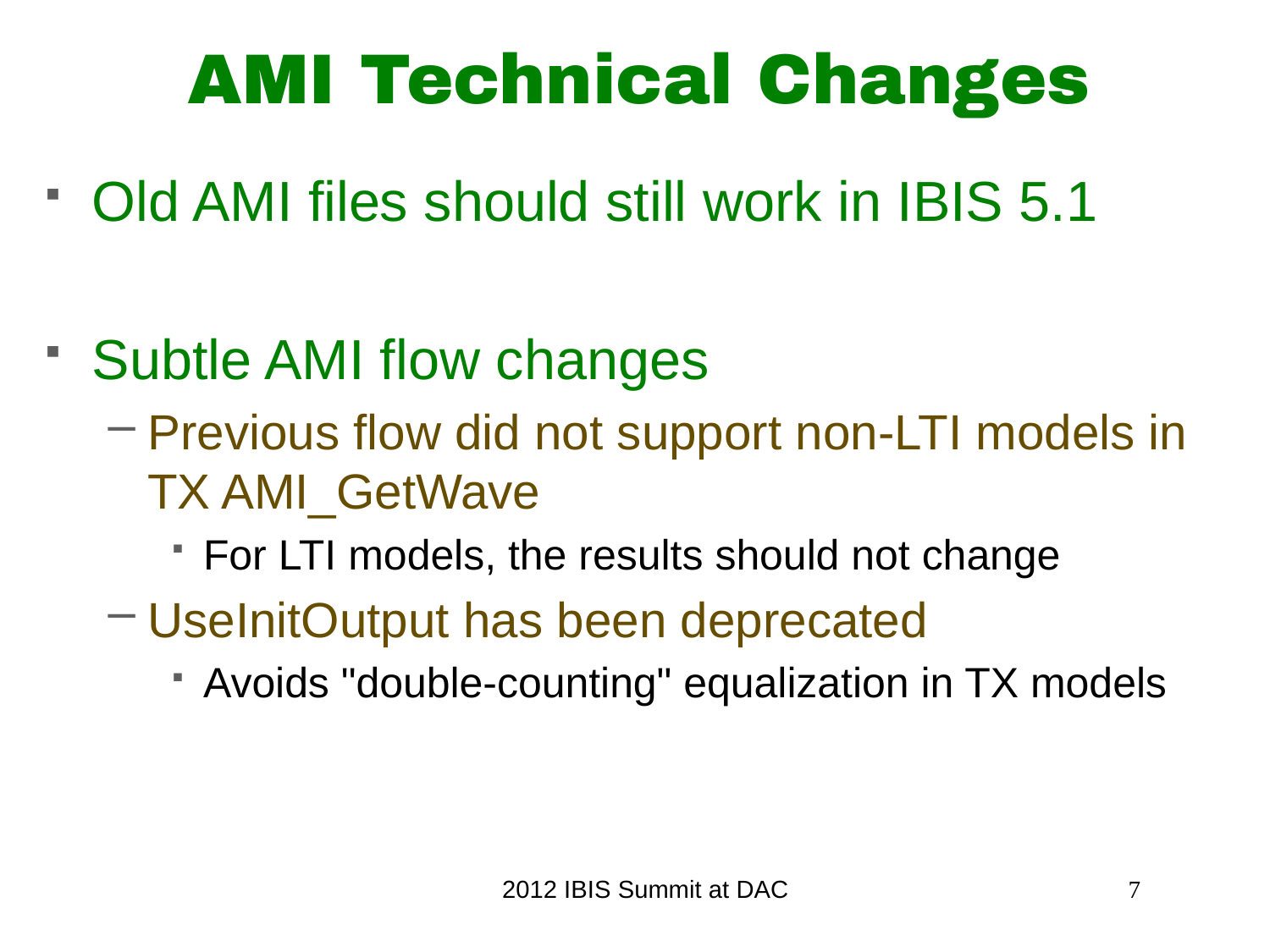

# AMI Technical Changes
Old AMI files should still work in IBIS 5.1

Subtle AMI flow changes
Previous flow did not support non-LTI models in TX AMI_GetWave
For LTI models, the results should not change
UseInitOutput has been deprecated
Avoids "double-counting" equalization in TX models

2012 IBIS Summit at DAC

7